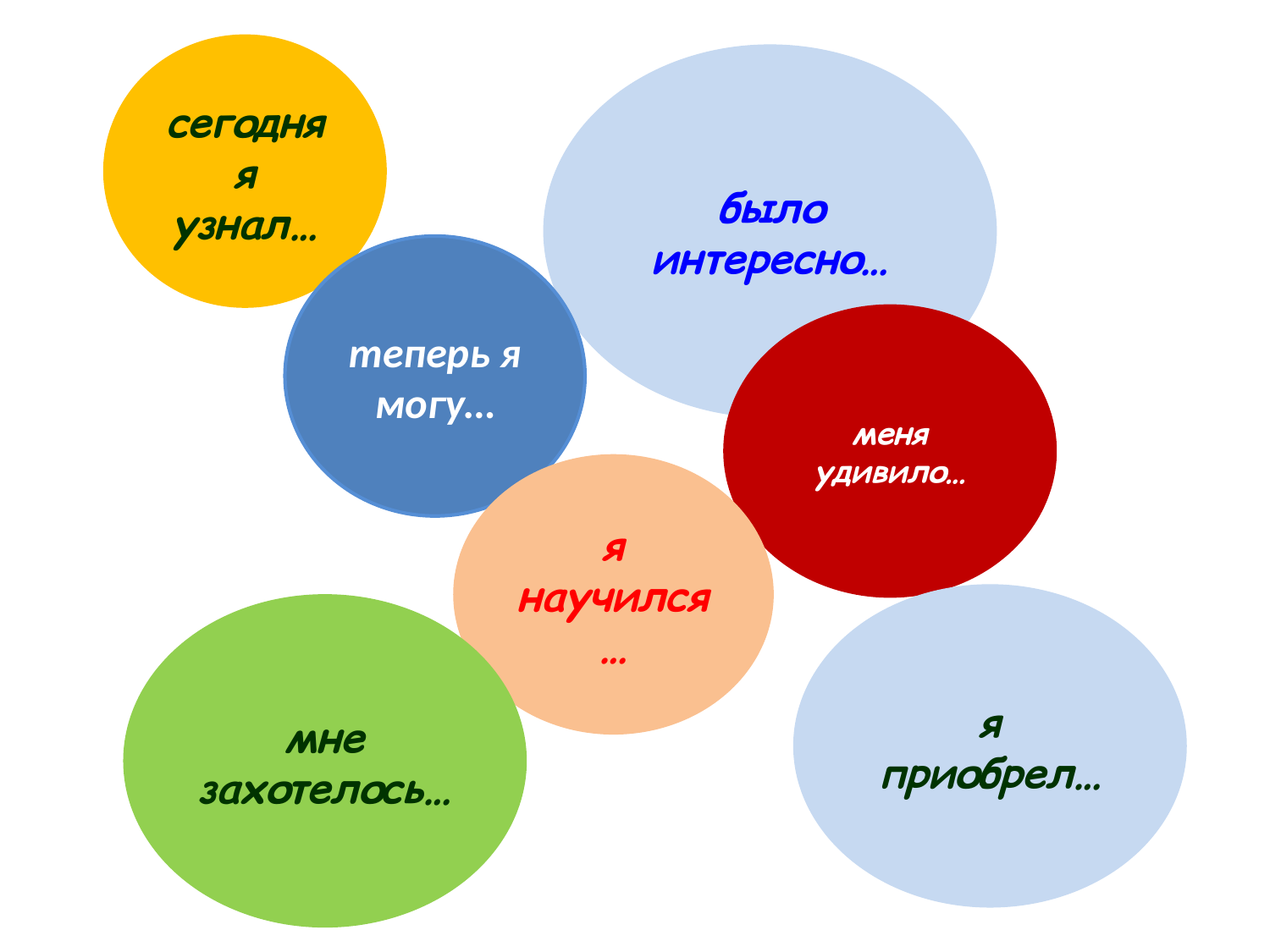

сегодня я узнал…
было интересно…
теперь я могу…
меня удивило…
я научился…
я приобрел…
мне захотелось…